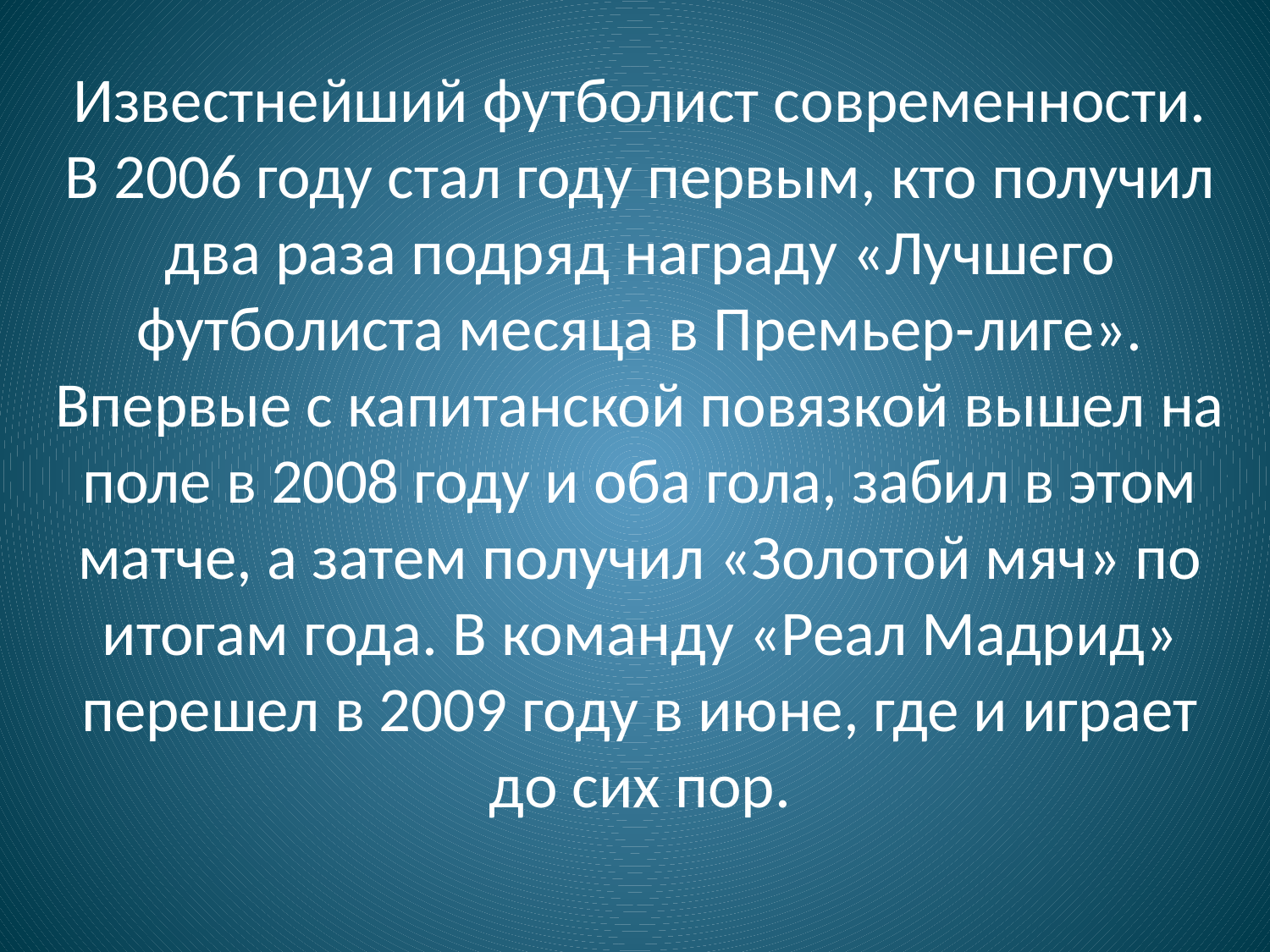

Известнейший футболист современности. В 2006 году стал году первым, кто получил два раза подряд награду «Лучшего футболиста месяца в Премьер-лиге». Впервые с капитанской повязкой вышел на поле в 2008 году и оба гола, забил в этом матче, а затем получил «Золотой мяч» по итогам года. В команду «Реал Мадрид» перешел в 2009 году в июне, где и играет до сих пор.